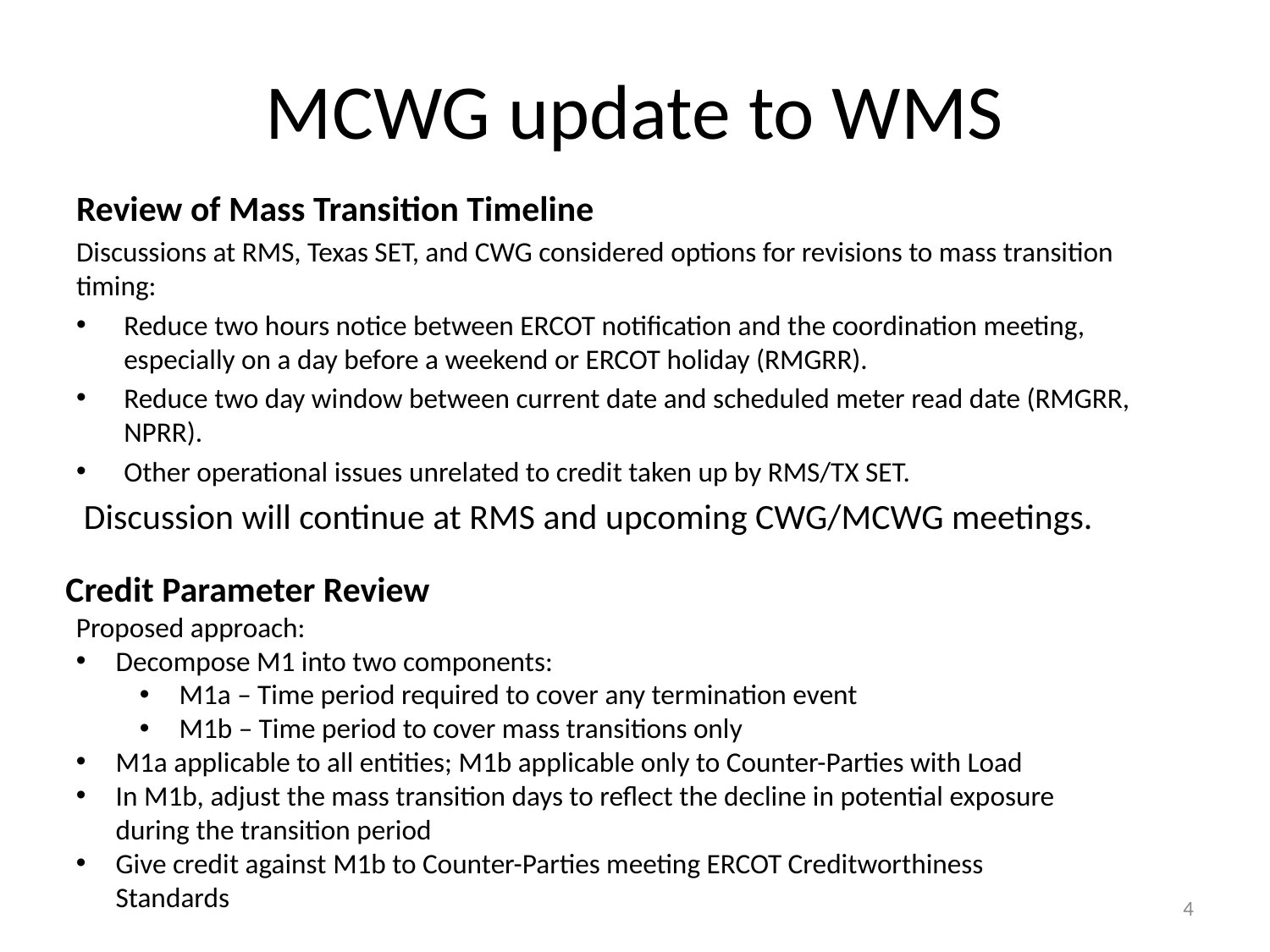

# MCWG update to WMS
Review of Mass Transition Timeline
Discussions at RMS, Texas SET, and CWG considered options for revisions to mass transition timing:
Reduce two hours notice between ERCOT notification and the coordination meeting, especially on a day before a weekend or ERCOT holiday (RMGRR).
Reduce two day window between current date and scheduled meter read date (RMGRR, NPRR).
Other operational issues unrelated to credit taken up by RMS/TX SET.
Discussion will continue at RMS and upcoming CWG/MCWG meetings.

Credit Parameter Review
Proposed approach:
Decompose M1 into two components:
M1a – Time period required to cover any termination event
M1b – Time period to cover mass transitions only
M1a applicable to all entities; M1b applicable only to Counter-Parties with Load
In M1b, adjust the mass transition days to reflect the decline in potential exposure during the transition period
Give credit against M1b to Counter-Parties meeting ERCOT Creditworthiness Standards
4